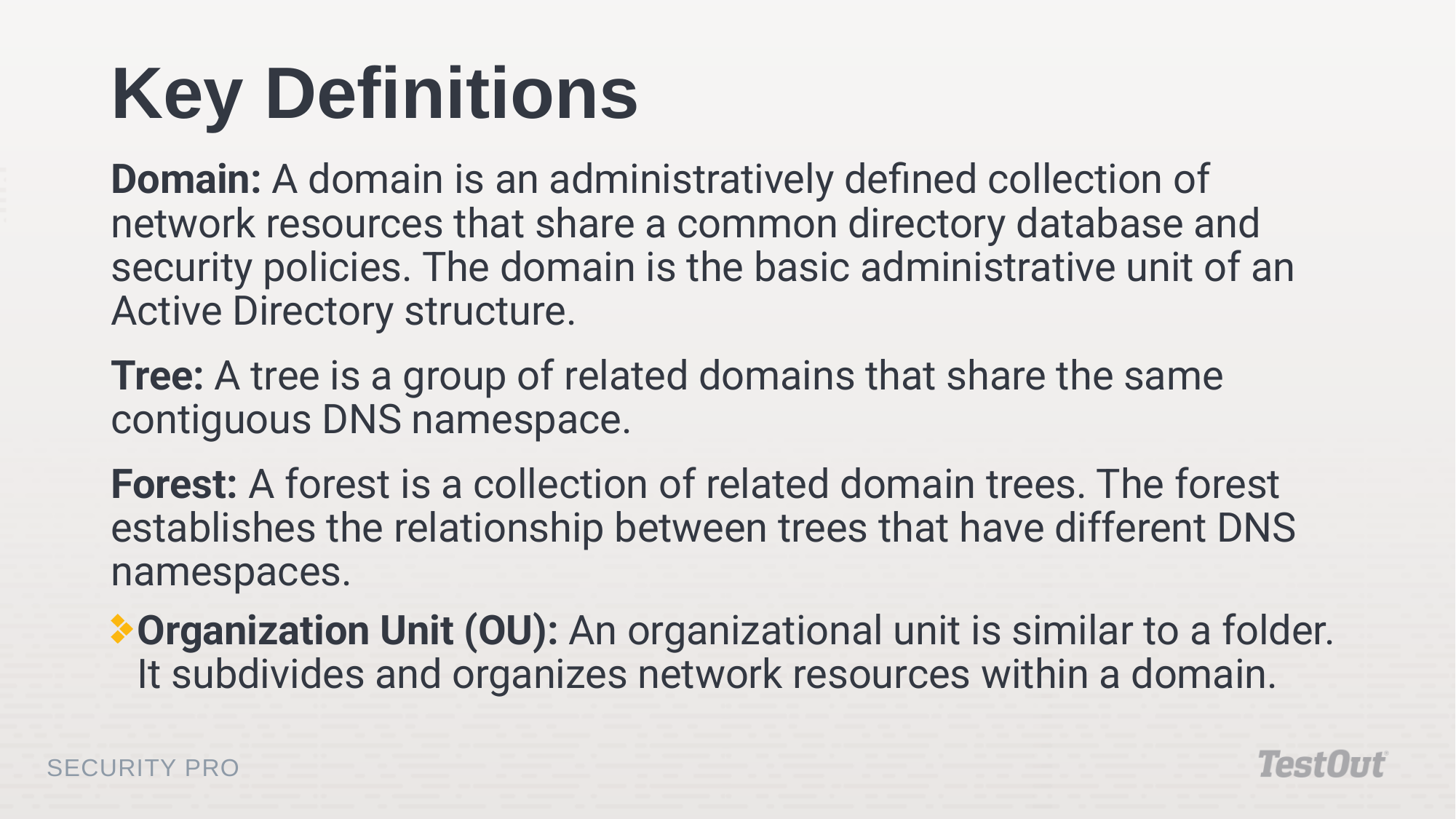

# Key Definitions
Domain: A domain is an administratively defined collection of network resources that share a common directory database and security policies. The domain is the basic administrative unit of an Active Directory structure.
Tree: A tree is a group of related domains that share the same contiguous DNS namespace.
Forest: A forest is a collection of related domain trees. The forest establishes the relationship between trees that have different DNS namespaces.
Organization Unit (OU): An organizational unit is similar to a folder. It subdivides and organizes network resources within a domain.
Security Pro